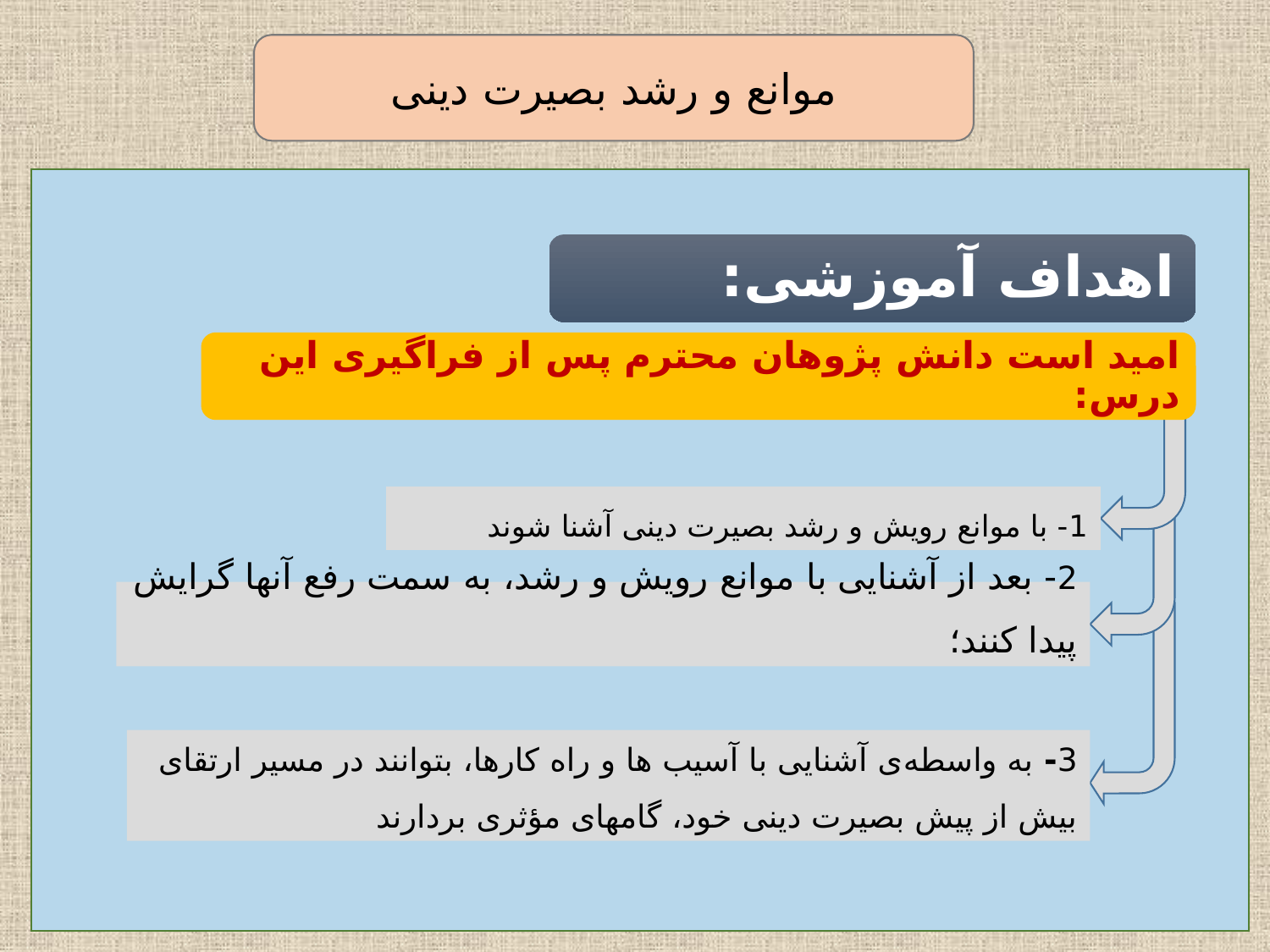

موانع و رشد بصیرت دینی

اهداف آموزشی:
امید است دانش پژوهان محترم پس از فراگیری این درس:

1- با موانع رویش و رشد بصیرت دینی آشنا شوند

2- بعد از آشنایی با موانع رویش و رشد، به سمت رفع آنها گرایش پیدا کنند؛

3- به واسطه‌ی آشنایی با آسیب ها و راه کارها، بتوانند در مسیر ارتقای بیش از پیش بصیرت دینی خود، گامهای مؤثری بردارند